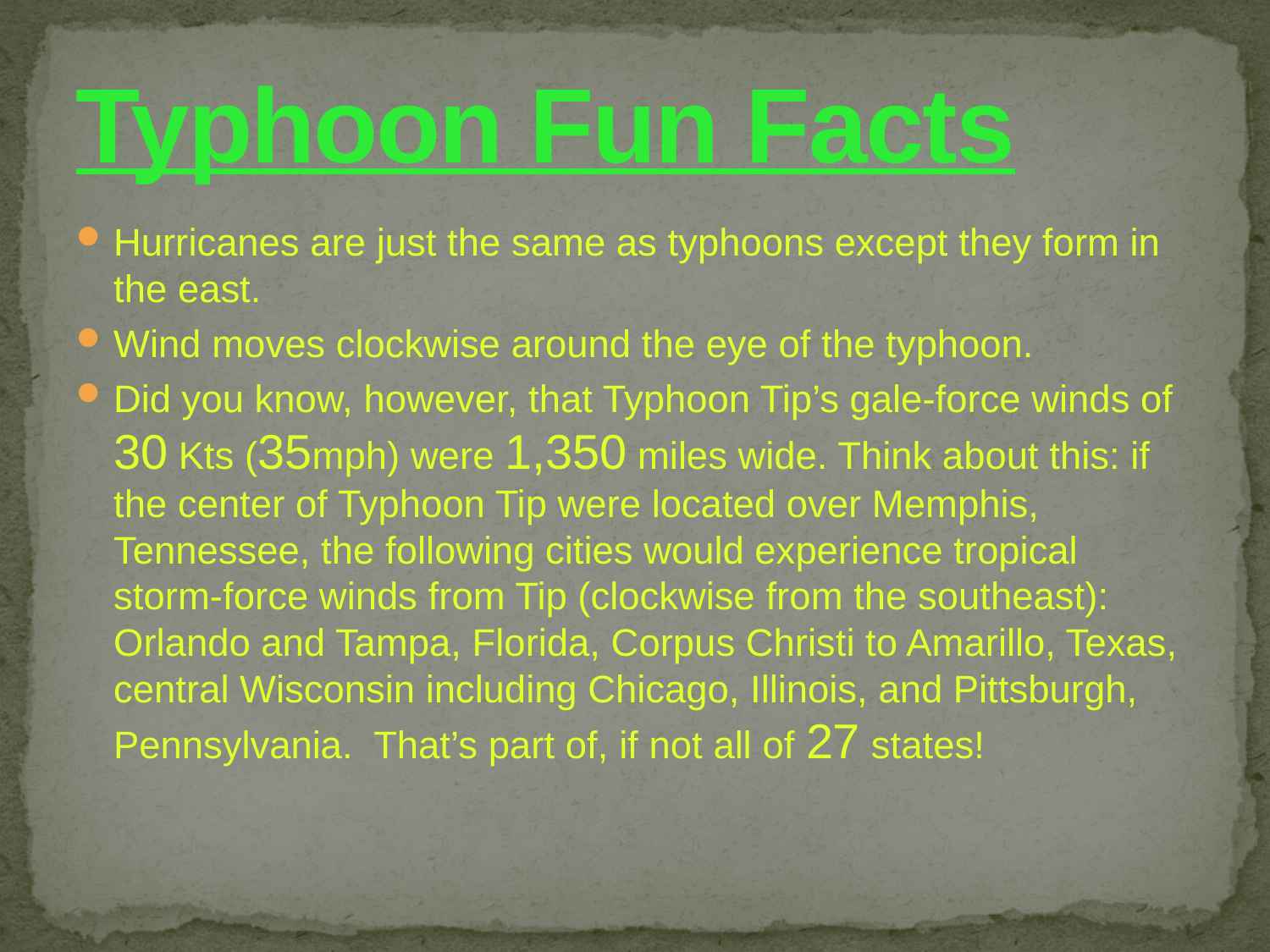

# Typhoon Fun Facts
Hurricanes are just the same as typhoons except they form in the east.
Wind moves clockwise around the eye of the typhoon.
Did you know, however, that Typhoon Tip’s gale-force winds of 30 Kts (35mph) were 1,350 miles wide. Think about this: if the center of Typhoon Tip were located over Memphis, Tennessee, the following cities would experience tropical storm-force winds from Tip (clockwise from the southeast):  Orlando and Tampa, Florida, Corpus Christi to Amarillo, Texas, central Wisconsin including Chicago, Illinois, and Pittsburgh, Pennsylvania.  That’s part of, if not all of 27 states!